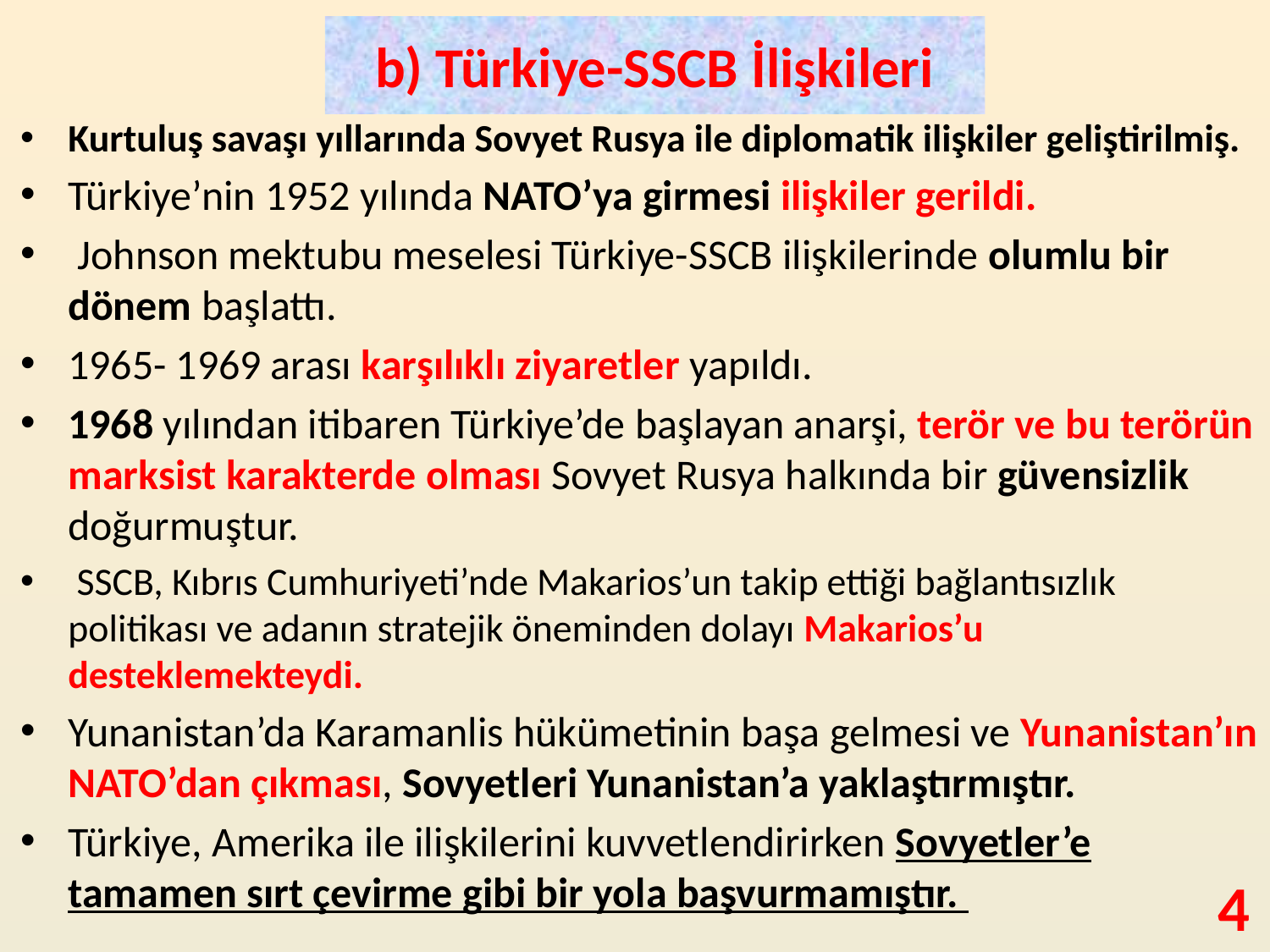

# b) Türkiye-SSCB İlişkileri
Kurtuluş savaşı yıllarında Sovyet Rusya ile diplomatik ilişkiler geliştirilmiş.
Türkiye’nin 1952 yılında NATO’ya girmesi ilişkiler gerildi.
 Johnson mektubu meselesi Türkiye-SSCB ilişkilerinde olumlu bir dönem başlattı.
1965- 1969 arası karşılıklı ziyaretler yapıldı.
1968 yılından itibaren Türkiye’de başlayan anarşi, terör ve bu terörün marksist karakterde olması Sovyet Rusya halkında bir güvensizlik doğurmuştur.
 SSCB, Kıbrıs Cumhuriyeti’nde Makarios’un takip ettiği bağlantısızlık politikası ve adanın stratejik öneminden dolayı Makarios’u desteklemekteydi.
Yunanistan’da Karamanlis hükümetinin başa gelmesi ve Yunanistan’ın NATO’dan çıkması, Sovyetleri Yunanistan’a yaklaştırmıştır.
Türkiye, Amerika ile ilişkilerini kuvvetlendirirken Sovyetler’e tamamen sırt çevirme gibi bir yola başvurmamıştır.

4